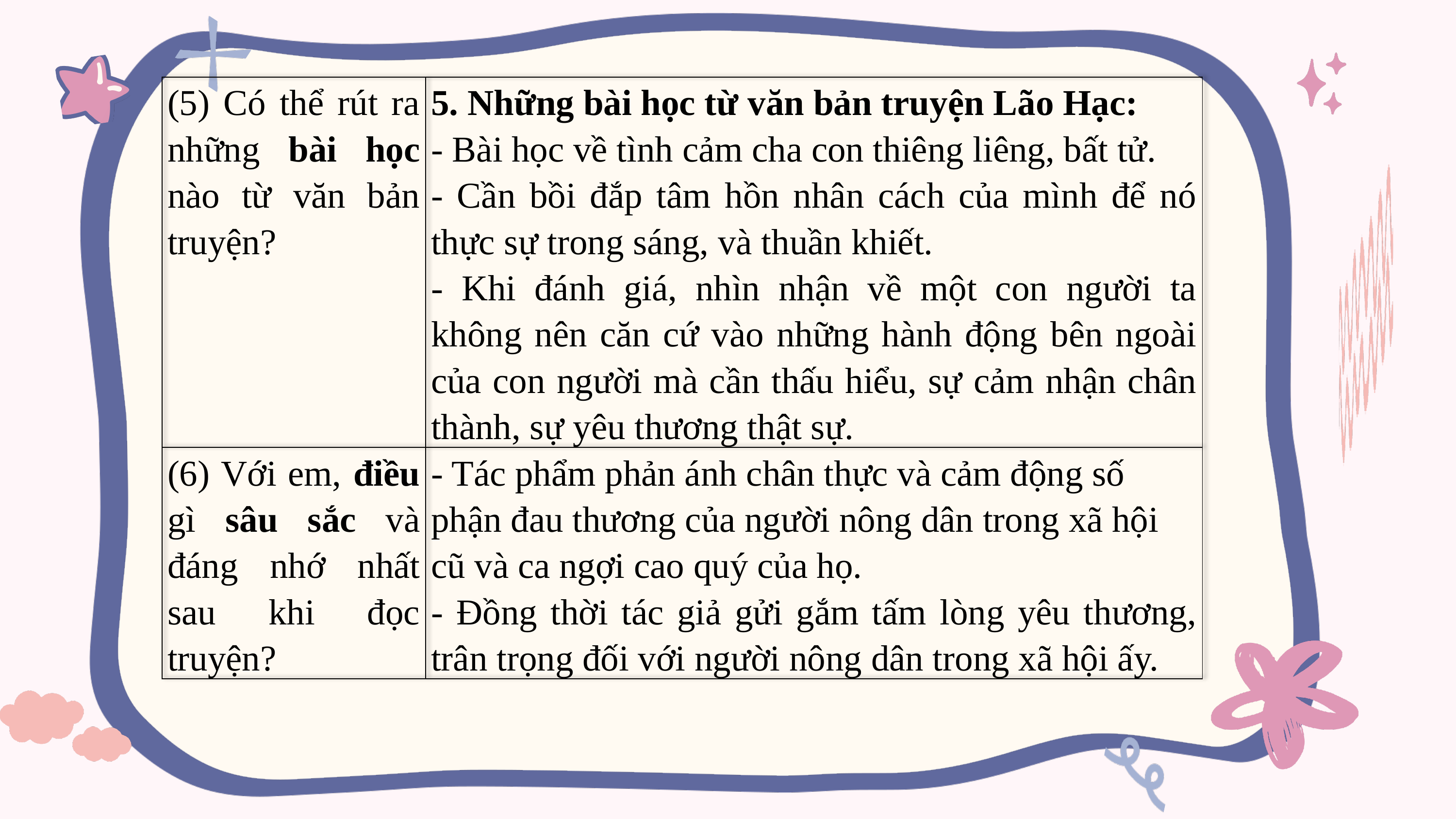

| (5) Có thể rút ra những bài học nào từ văn bản truyện? | 5. Những bài học từ văn bản truyện Lão Hạc: - Bài học về tình cảm cha con thiêng liêng, bất tử. - Cần bồi đắp tâm hồn nhân cách của mình để nó thực sự trong sáng, và thuần khiết. - Khi đánh giá, nhìn nhận về một con người ta không nên căn cứ vào những hành động bên ngoài của con người mà cần thấu hiểu, sự cảm nhận chân thành, sự yêu thương thật sự. |
| --- | --- |
| (6) Với em, điều gì sâu sắc và đáng nhớ nhất sau khi đọc truyện? | - Tác phẩm phản ánh chân thực và cảm động số phận đau thương của người nông dân trong xã hội cũ và ca ngợi cao quý của họ. - Đồng thời tác giả gửi gắm tấm lòng yêu thương, trân trọng đối với người nông dân trong xã hội ấy. |